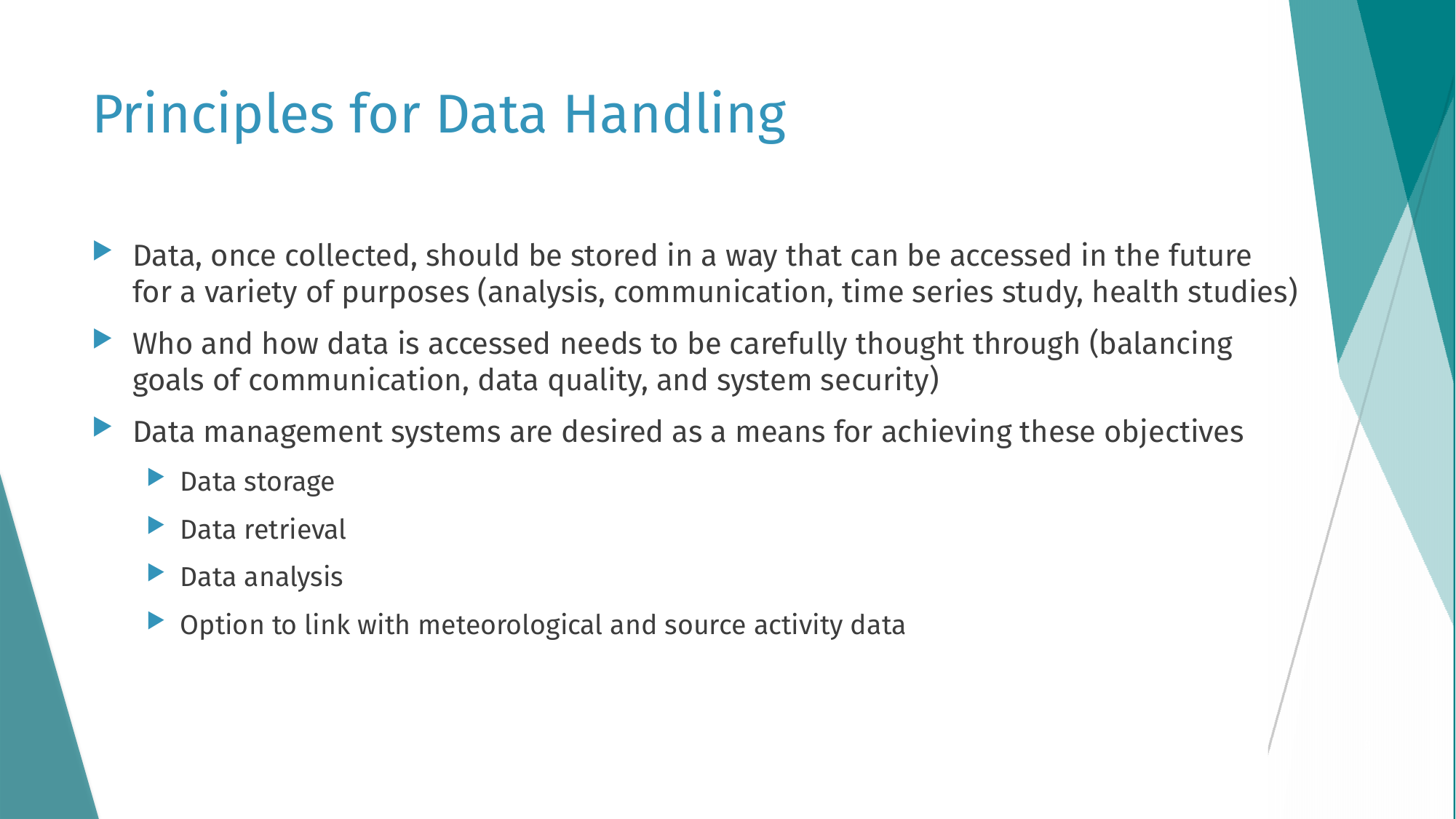

# Principles for Data Handling
Data, once collected, should be stored in a way that can be accessed in the future for a variety of purposes (analysis, communication, time series study, health studies)​
Who and how data is accessed needs to be carefully thought through (balancing goals of communication, data quality, and system security)
Data management systems are desired as a means for achieving these objectives​
Data storage​
Data retrieval​
Data analysis​
Option to link with meteorological and source activity data​

8